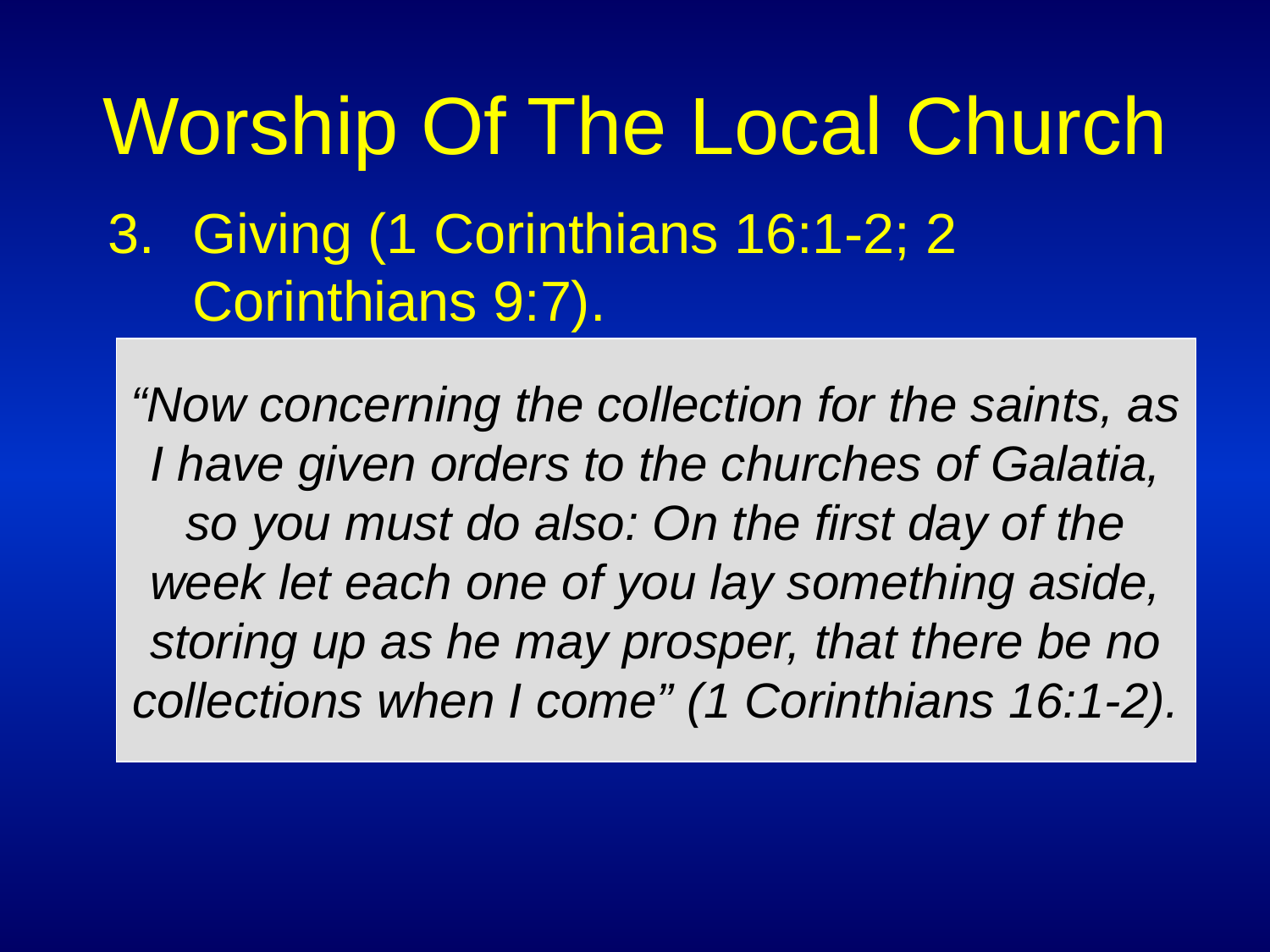

# Worship Of The Local Church
Giving (1 Corinthians 16:1-2; 2 Corinthians 9:7).
“Now concerning the collection for the saints, as I have given orders to the churches of Galatia, so you must do also: On the first day of the week let each one of you lay something aside, storing up as he may prosper, that there be no collections when I come” (1 Corinthians 16:1-2).